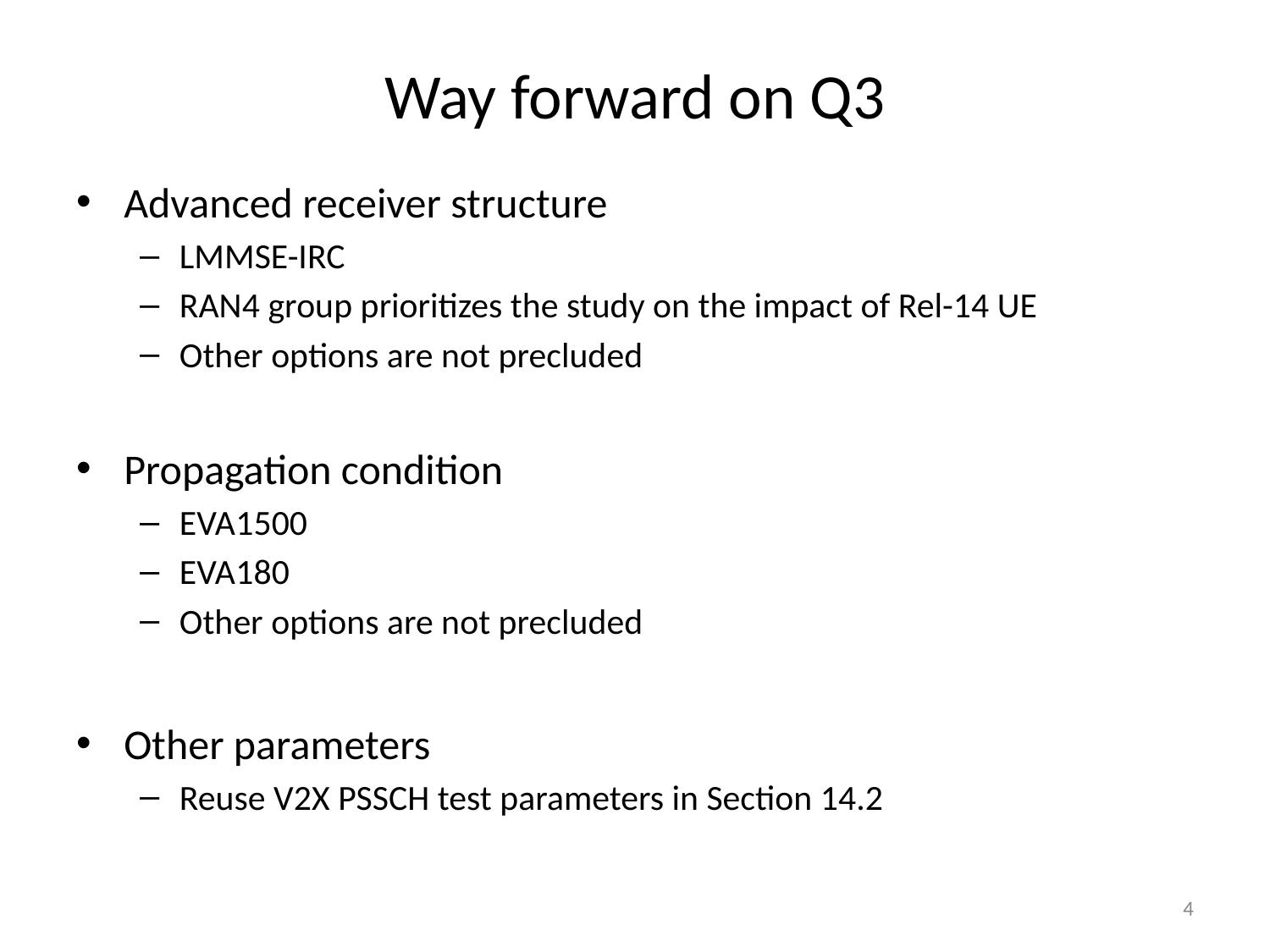

# Way forward on Q3
Advanced receiver structure
LMMSE-IRC
RAN4 group prioritizes the study on the impact of Rel-14 UE
Other options are not precluded

Propagation condition
EVA1500
EVA180
Other options are not precluded

Other parameters
Reuse V2X PSSCH test parameters in Section 14.2
4